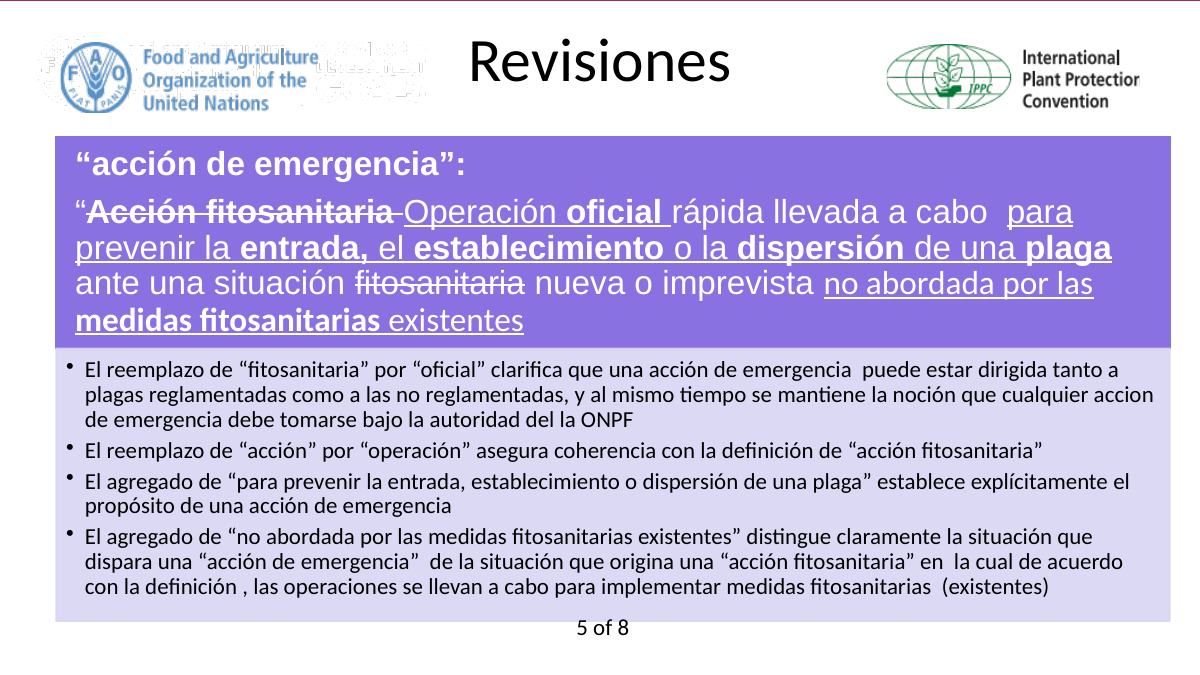

Revisiones
“acción de emergencia”:
“Acción fitosanitaria Operación oficial rápida llevada a cabo  para prevenir la entrada, el establecimiento o la dispersión de una plaga ante una situación fitosanitaria nueva o imprevista no abordada por las medidas fitosanitarias existentes
El reemplazo de “fitosanitaria” por “oficial” clarifica que una acción de emergencia  puede estar dirigida tanto a plagas reglamentadas como a las no reglamentadas, y al mismo tiempo se mantiene la noción que cualquier accion de emergencia debe tomarse bajo la autoridad del la ONPF
El reemplazo de “acción” por “operación” asegura coherencia con la definición de “acción fitosanitaria”
El agregado de “para prevenir la entrada, establecimiento o dispersión de una plaga” establece explícitamente el propósito de una acción de emergencia
El agregado de “no abordada por las medidas fitosanitarias existentes” distingue claramente la situación que dispara una “acción de emergencia”  de la situación que origina una “acción fitosanitaria” en  la cual de acuerdo con la definición , las operaciones se llevan a cabo para implementar medidas fitosanitarias  (existentes)
5 of 8